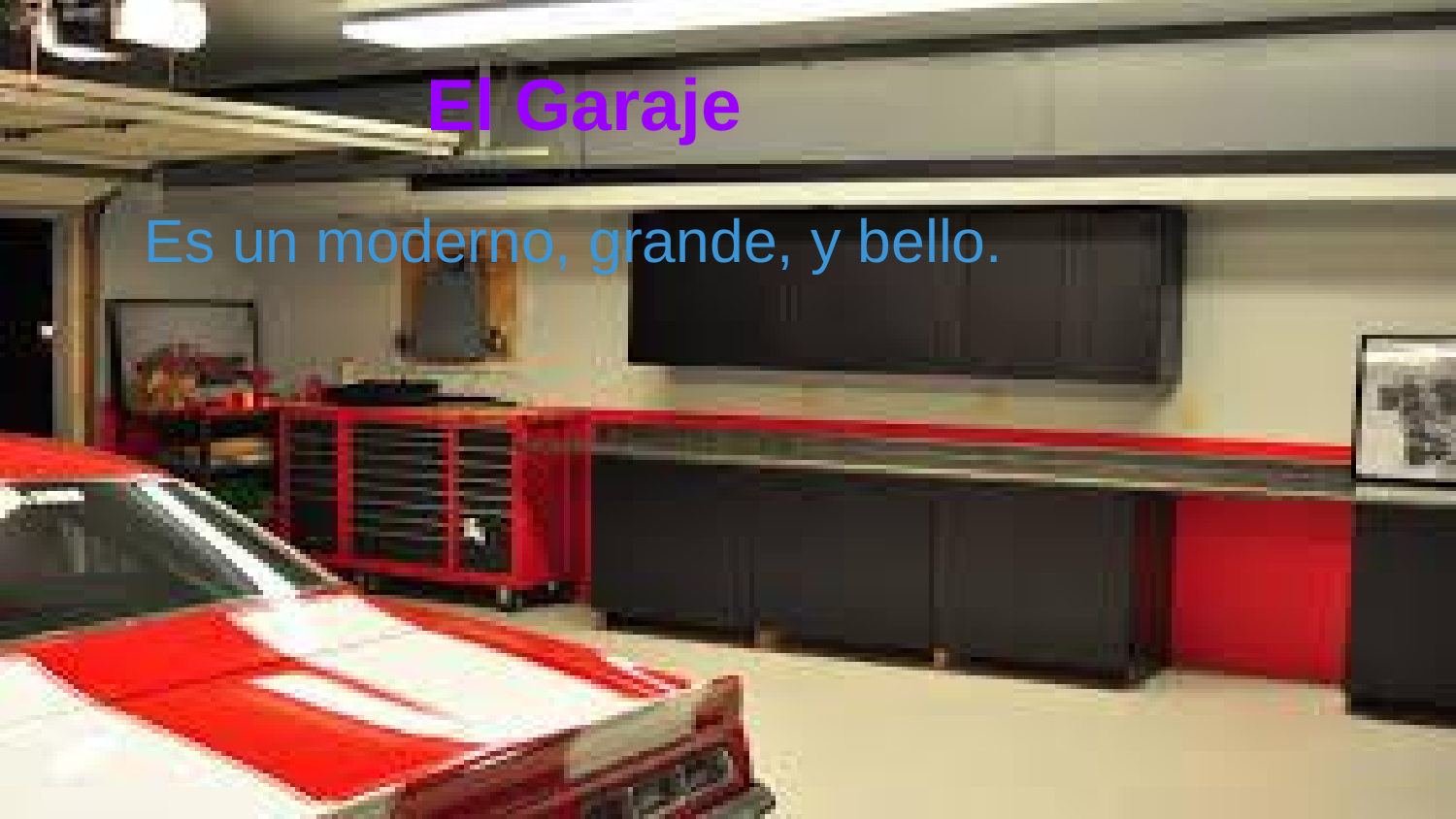

# El Garaje
Es un moderno, grande, y bello.